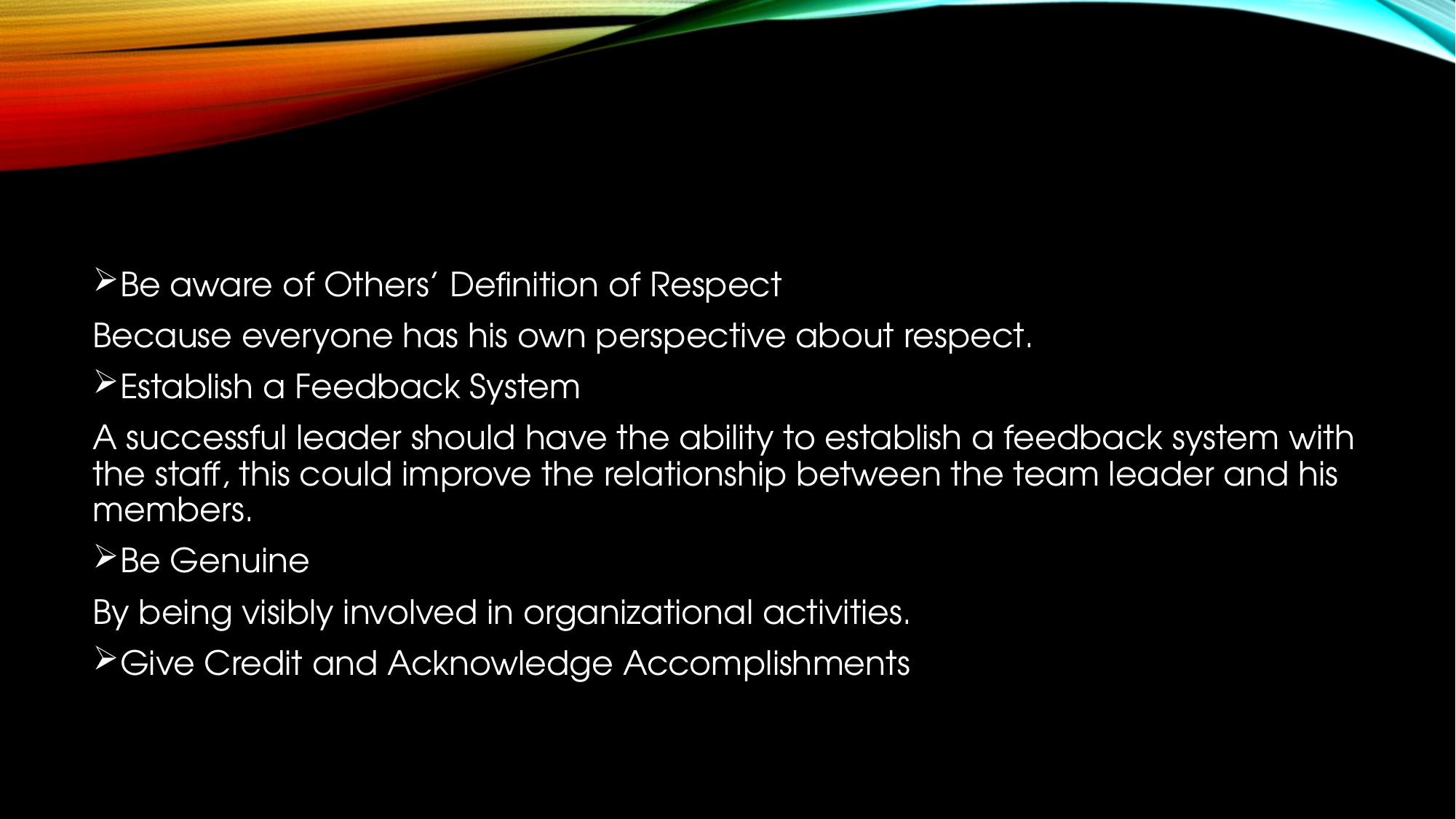

#
Be aware of Others’ Definition of Respect
Because everyone has his own perspective about respect.
Establish a Feedback System
A successful leader should have the ability to establish a feedback system with the staff, this could improve the relationship between the team leader and his members.
Be Genuine
By being visibly involved in organizational activities.
Give Credit and Acknowledge Accomplishments